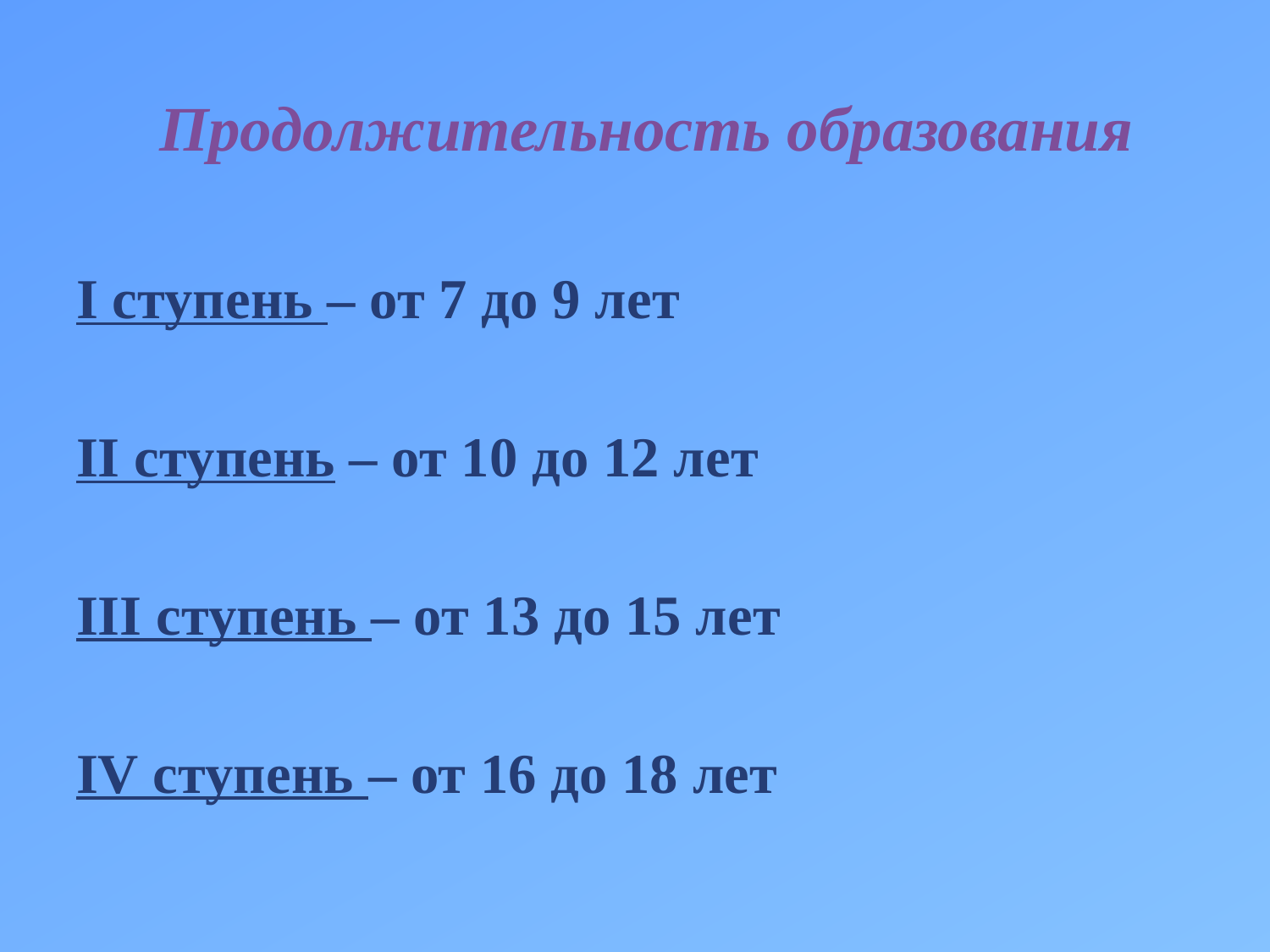

# Продолжительность образования
I ступень – от 7 до 9 лет

II ступень – от 10 до 12 лет

III ступень – от 13 до 15 лет

IV ступень – от 16 до 18 лет